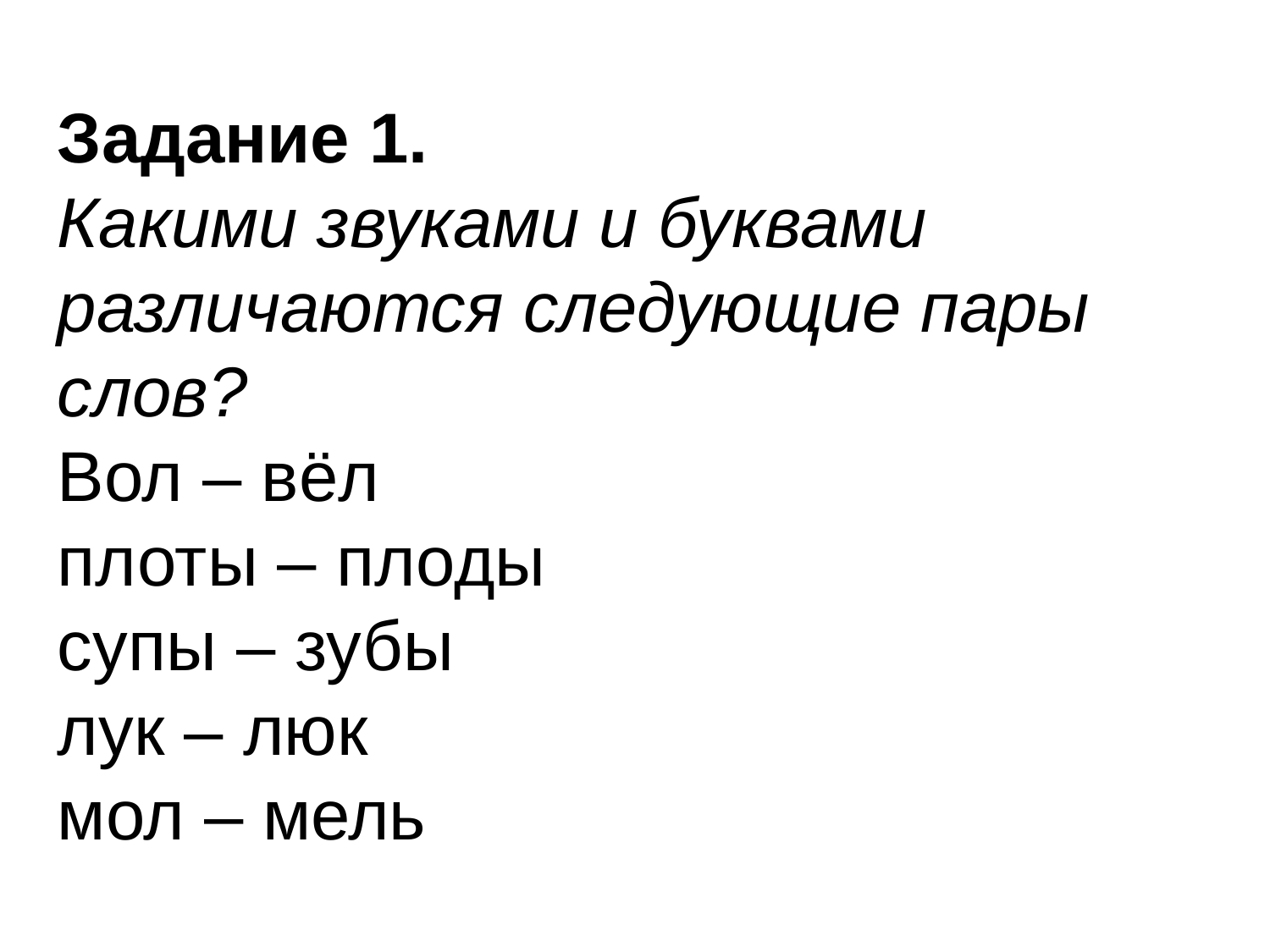

Задание 1.
Какими звуками и буквами различаются следующие пары слов?
Вол – вёл
плоты – плоды
супы – зубы
лук – люк
мол – мель